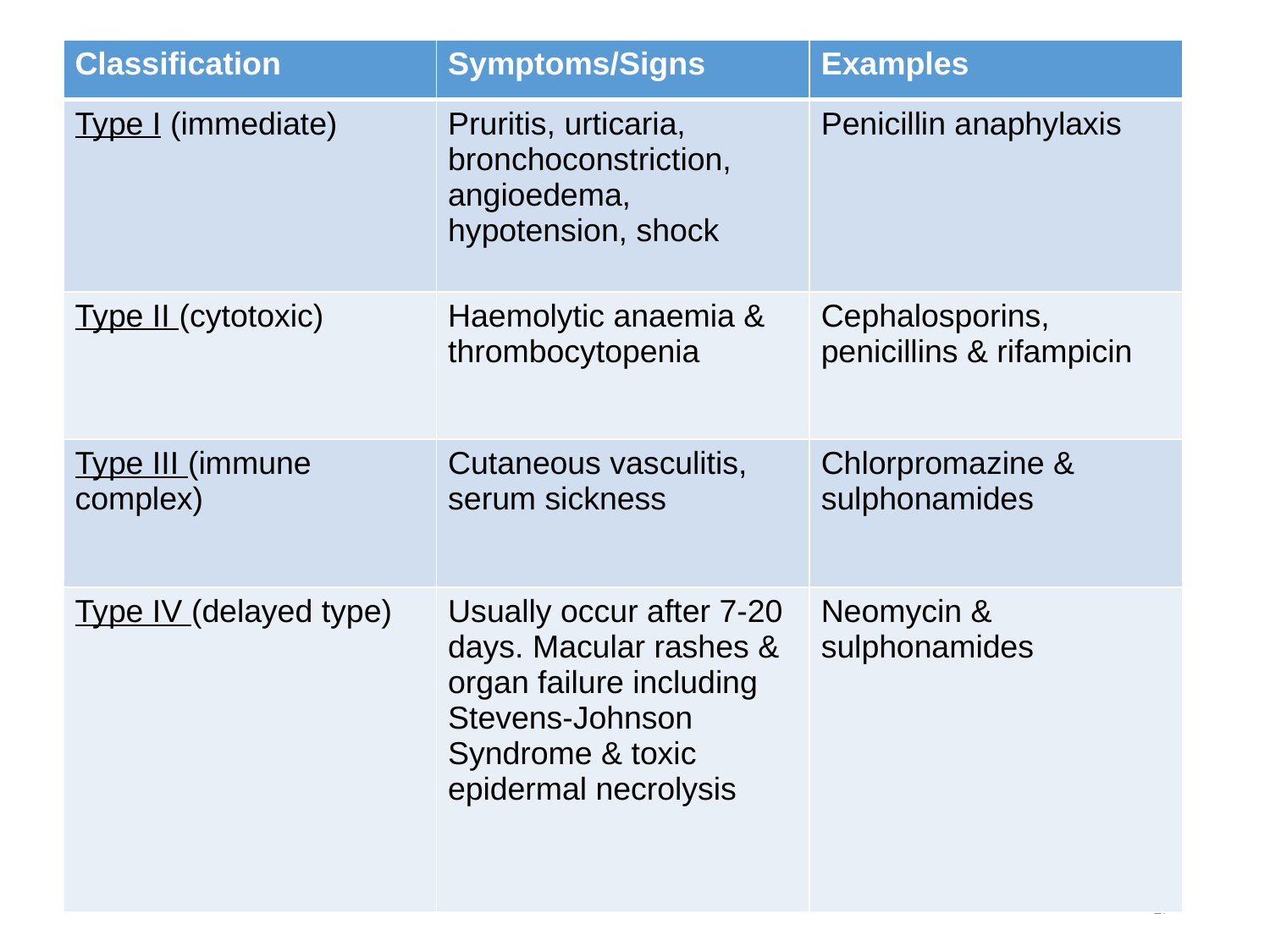

| Classification | Symptoms/Signs | Examples |
| --- | --- | --- |
| Type I (immediate) | Pruritis, urticaria, bronchoconstriction, angioedema, hypotension, shock | Penicillin anaphylaxis |
| Type II (cytotoxic) | Haemolytic anaemia & thrombocytopenia | Cephalosporins, penicillins & rifampicin |
| Type III (immune complex) | Cutaneous vasculitis, serum sickness | Chlorpromazine & sulphonamides |
| Type IV (delayed type) | Usually occur after 7-20 days. Macular rashes & organ failure including Stevens-Johnson Syndrome & toxic epidermal necrolysis | Neomycin & sulphonamides |
27